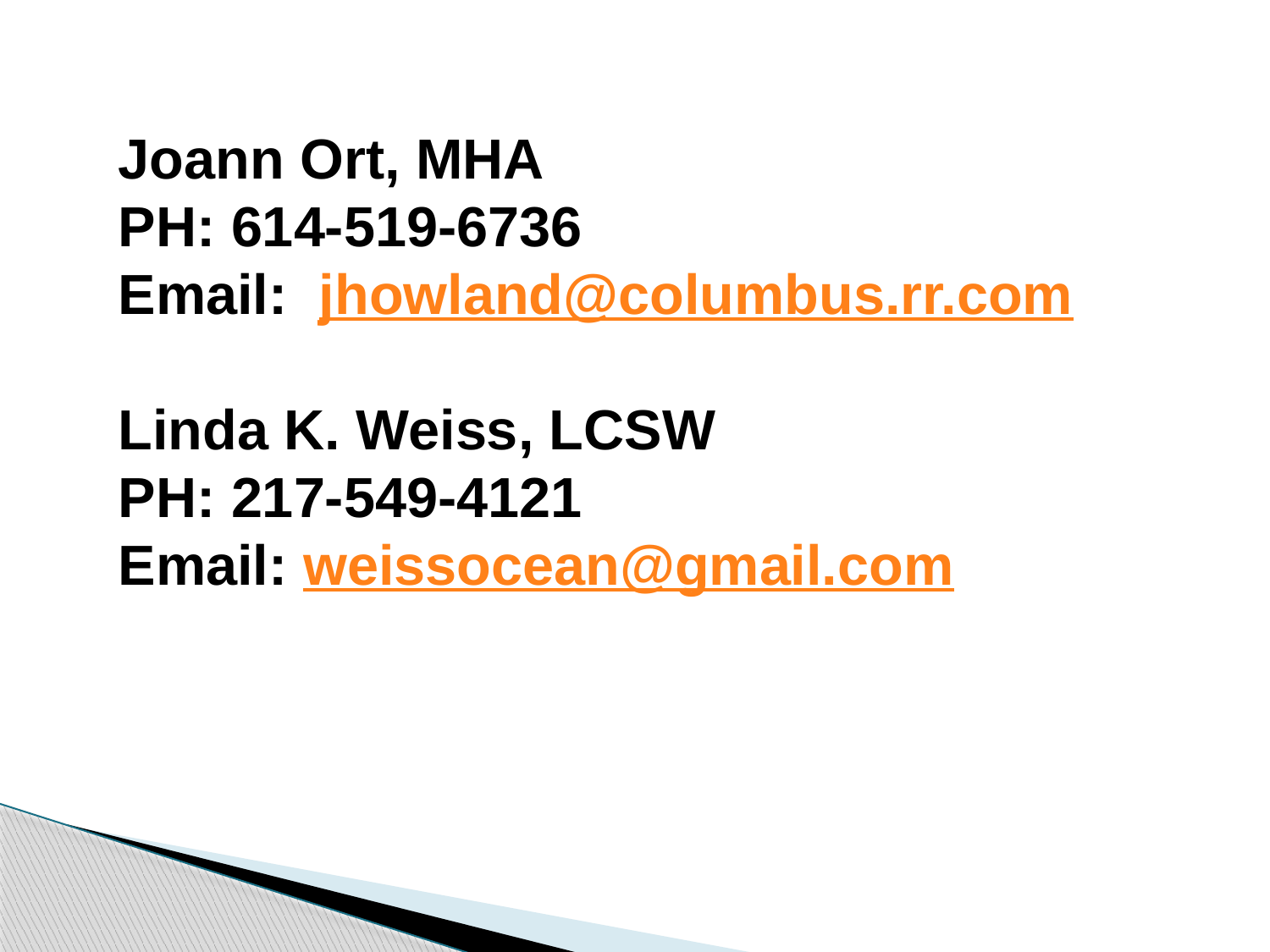

Joann Ort, MHA
PH: 614-519-6736
Email:  jhowland@columbus.rr.com

Linda K. Weiss, LCSW
PH: 217-549-4121
Email: weissocean@gmail.com